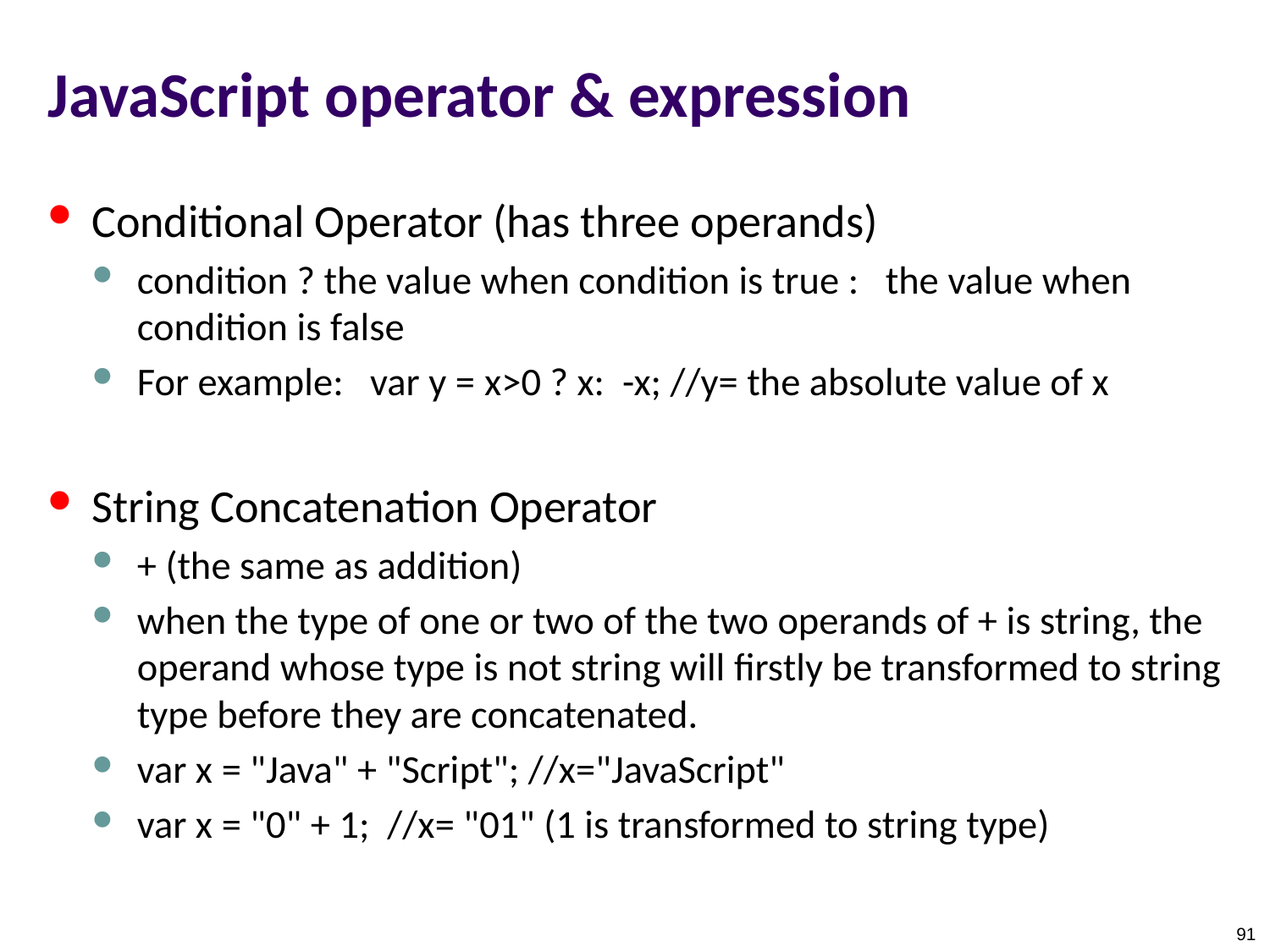

# JavaScript operator & expression
Conditional Operator (has three operands)
condition ? the value when condition is true :   the value when condition is false
For example:   var y = x>0 ? x:  -x; //y= the absolute value of x

String Concatenation Operator
+ (the same as addition)
when the type of one or two of the two operands of + is string, the operand whose type is not string will firstly be transformed to string type before they are concatenated.
var x = "Java" + "Script"; //x="JavaScript"
var x = "0" + 1;  //x= "01" (1 is transformed to string type)
91